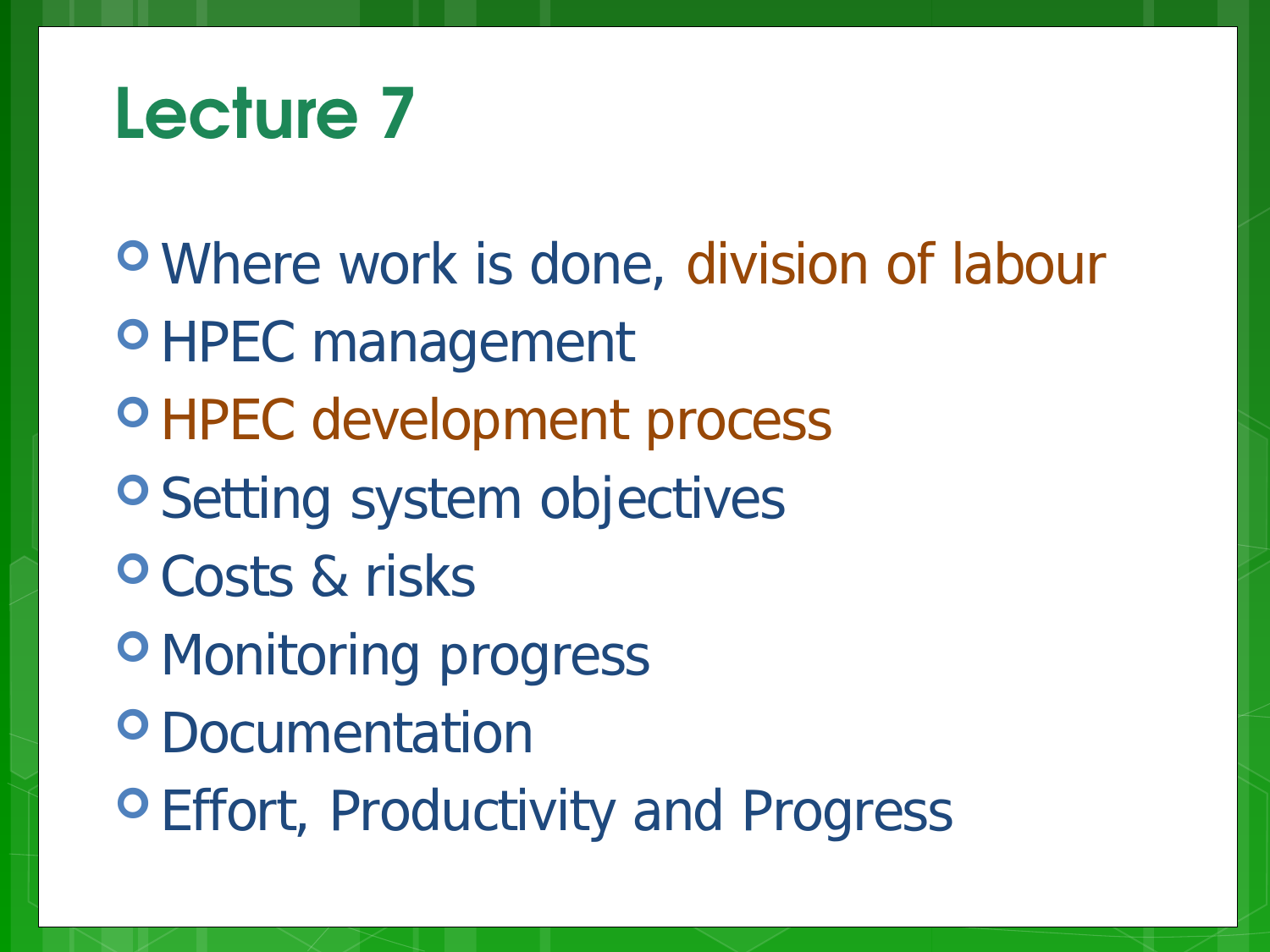

# Lecture 7
Where work is done, division of labour
HPEC management
HPEC development process
Setting system objectives
Costs & risks
Monitoring progress
Documentation
Effort, Productivity and Progress